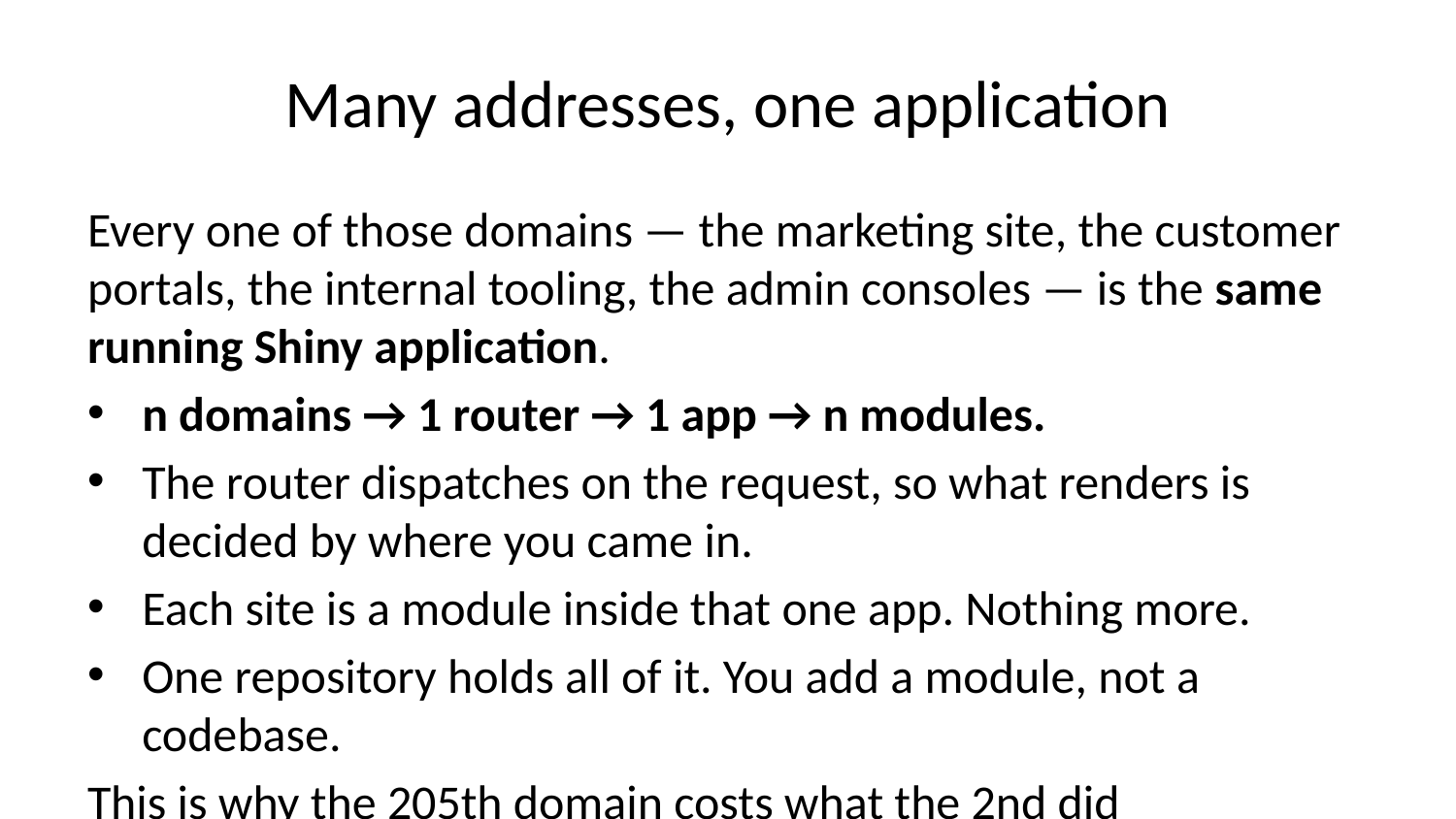

# Many addresses, one application
Every one of those domains — the marketing site, the customer portals, the internal tooling, the admin consoles — is the same running Shiny application.
n domains → 1 router → 1 app → n modules.
The router dispatches on the request, so what renders is decided by where you came in.
Each site is a module inside that one app. Nothing more.
One repository holds all of it. You add a module, not a codebase.
This is why the 205th domain costs what the 2nd did